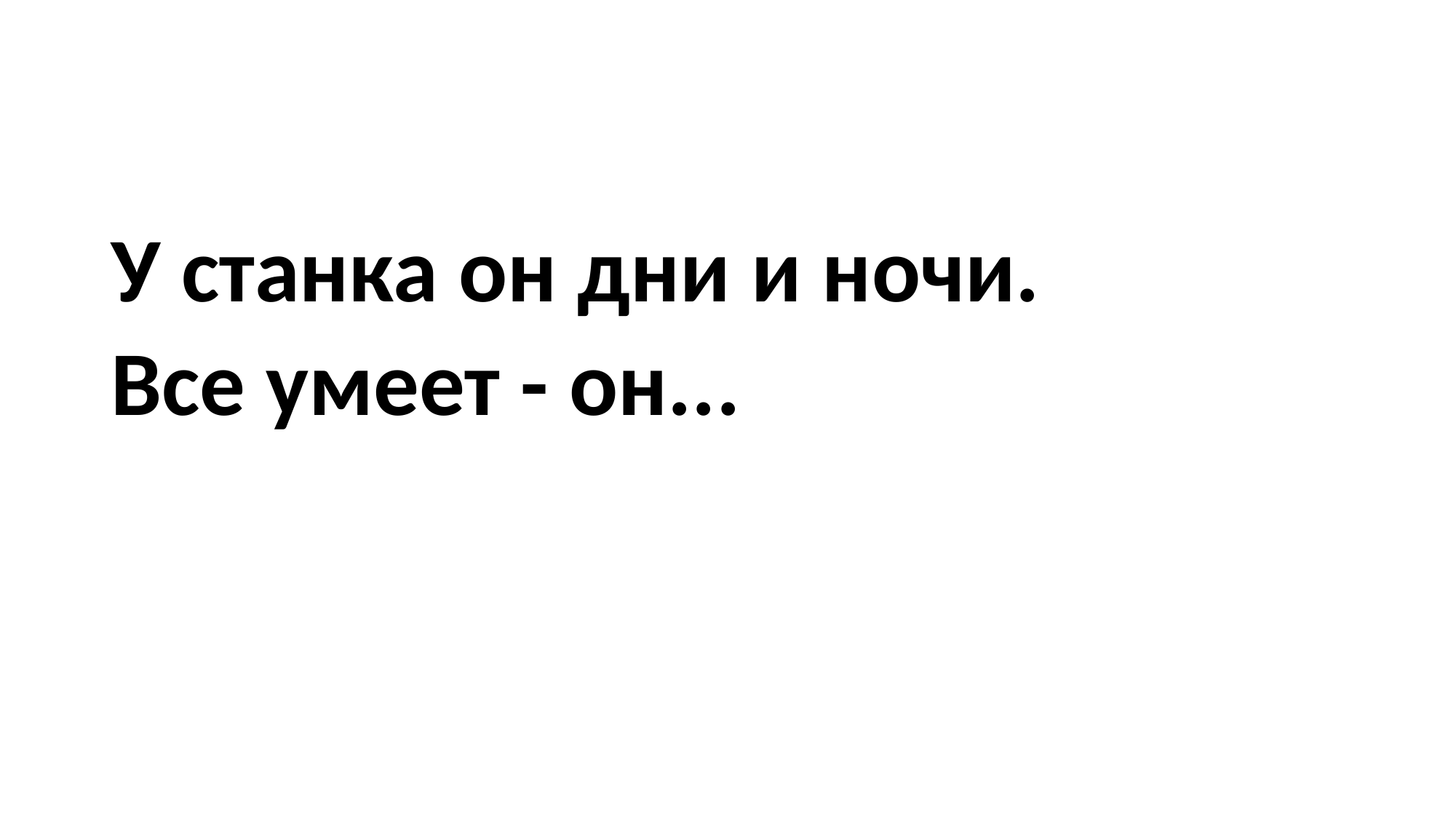

#
У станка он дни и ночи.
Все умеет - он...